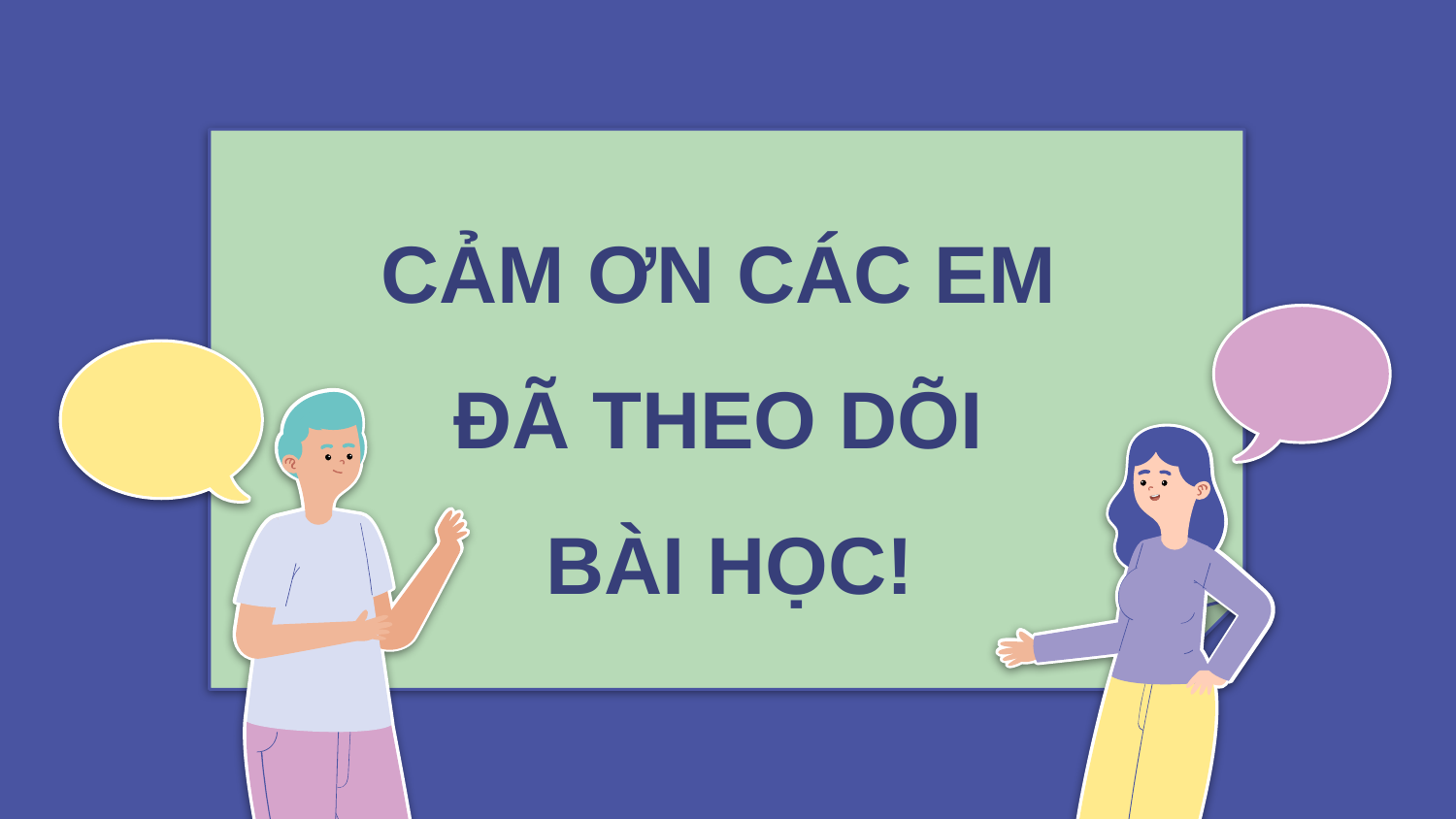

CẢM ƠN CÁC EM
ĐÃ THEO DÕI
BÀI HỌC!